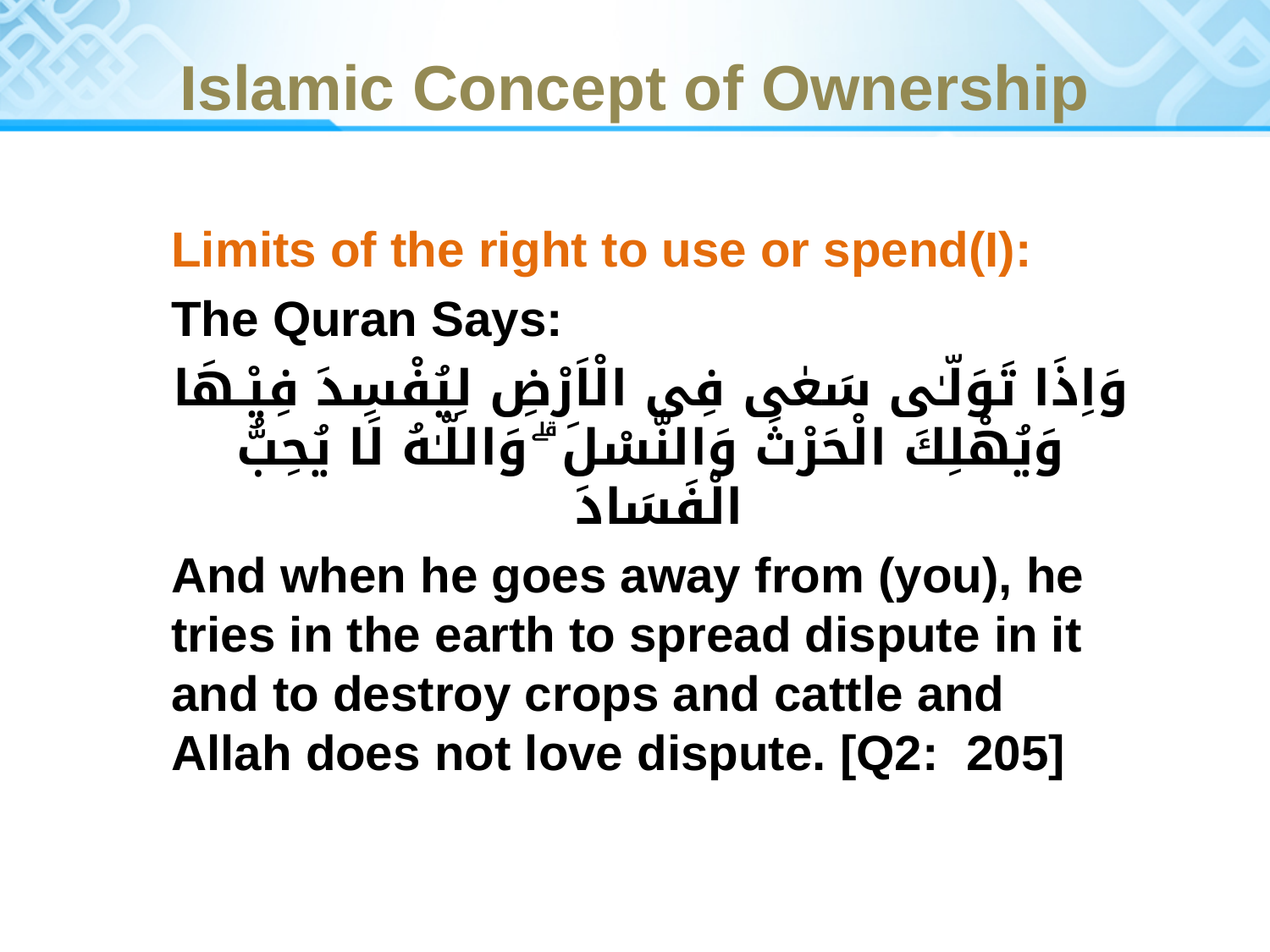

# Islamic Concept of Ownership

Limits of the right to use or spend(I):
The Quran Says:
وَاِذَا تَوَلّـٰى سَعٰى فِى الْاَرْضِ لِيُفْسِدَ فِيْـهَا وَيُهْلِكَ الْحَرْثَ وَالنَّسْلَ ۗ وَاللّـٰهُ لَا يُحِبُّ الْفَسَادَ
And when he goes away from (you), he tries in the earth to spread dispute in it and to destroy crops and cattle and Allah does not love dispute. [Q2:  205]